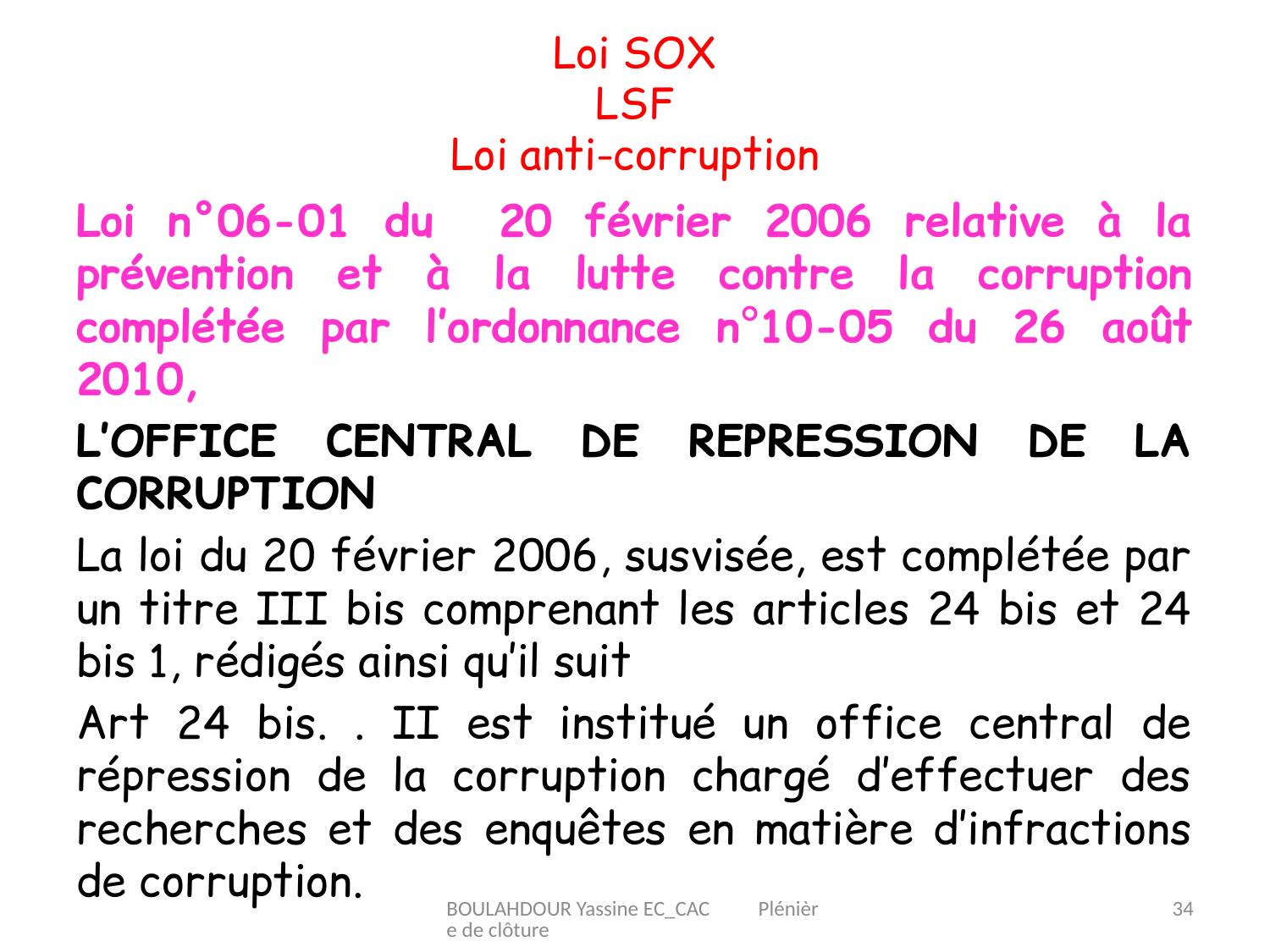

# Loi SOX LSF Loi anti-corruption
Loi n°06-01 du  20 février 2006 relative à la prévention et à la lutte contre la corruption complétée par l’ordonnance n°10-05 du 26 août 2010,
L’OFFICE CENTRAL DE REPRESSION DE LA CORRUPTION
La loi du 20 février 2006, susvisée, est complétée par un titre III bis comprenant les articles 24 bis et 24 bis 1, rédigés ainsi qu’il suit
Art 24 bis. . II est institué un office central de répression de la corruption chargé d’effectuer des recherches et des enquêtes en matière d’infractions de corruption.

BOULAHDOUR Yassine EC_CAC          Plénière de clôture
34